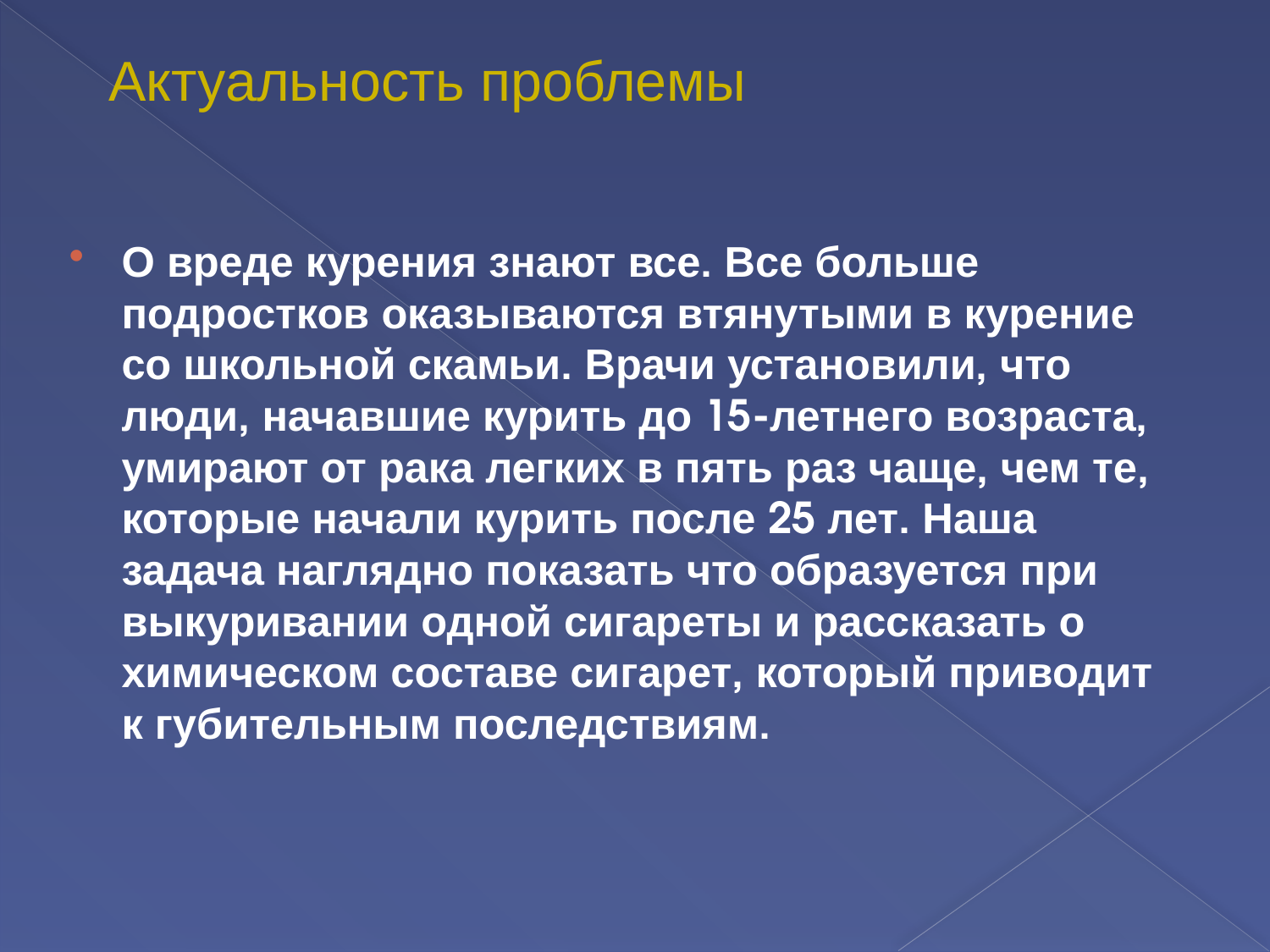

# Актуальность проблемы
О вреде курения знают все. Все больше подростков оказываются втянутыми в курение со школьной скамьи. Врачи установили, что люди, начавшие курить до 15-летнего возраста, умирают от рака легких в пять раз чаще, чем те, которые начали курить после 25 лет. Наша задача наглядно показать что образуется при выкуривании одной сигареты и рассказать о химическом составе сигарет, который приводит к губительным последствиям.